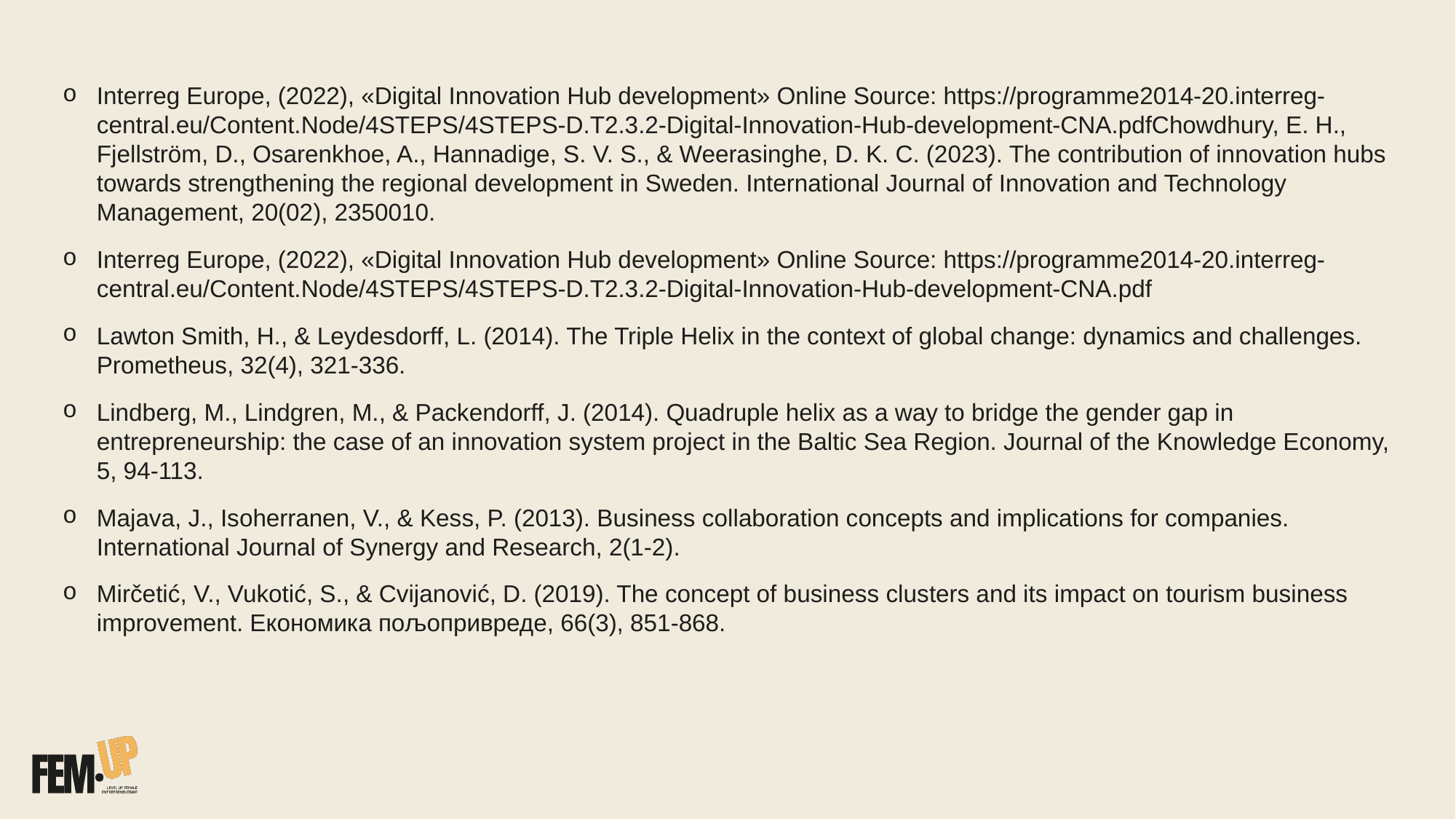

Interreg Europe, (2022), «Digital Innovation Hub development» Online Source: https://programme2014-20.interreg-central.eu/Content.Node/4STEPS/4STEPS-D.T2.3.2-Digital-Innovation-Hub-development-CNA.pdfChowdhury, E. H., Fjellström, D., Osarenkhoe, A., Hannadige, S. V. S., & Weerasinghe, D. K. C. (2023). The contribution of innovation hubs towards strengthening the regional development in Sweden. International Journal of Innovation and Technology Management, 20(02), 2350010.
Interreg Europe, (2022), «Digital Innovation Hub development» Online Source: https://programme2014-20.interreg-central.eu/Content.Node/4STEPS/4STEPS-D.T2.3.2-Digital-Innovation-Hub-development-CNA.pdf
Lawton Smith, H., & Leydesdorff, L. (2014). The Triple Helix in the context of global change: dynamics and challenges. Prometheus, 32(4), 321-336.
Lindberg, M., Lindgren, M., & Packendorff, J. (2014). Quadruple helix as a way to bridge the gender gap in entrepreneurship: the case of an innovation system project in the Baltic Sea Region. Journal of the Knowledge Economy, 5, 94-113.
Majava, J., Isoherranen, V., & Kess, P. (2013). Business collaboration concepts and implications for companies. International Journal of Synergy and Research, 2(1-2).
Mirčetić, V., Vukotić, S., & Cvijanović, D. (2019). The concept of business clusters and its impact on tourism business improvement. Економика пољопривреде, 66(3), 851-868.